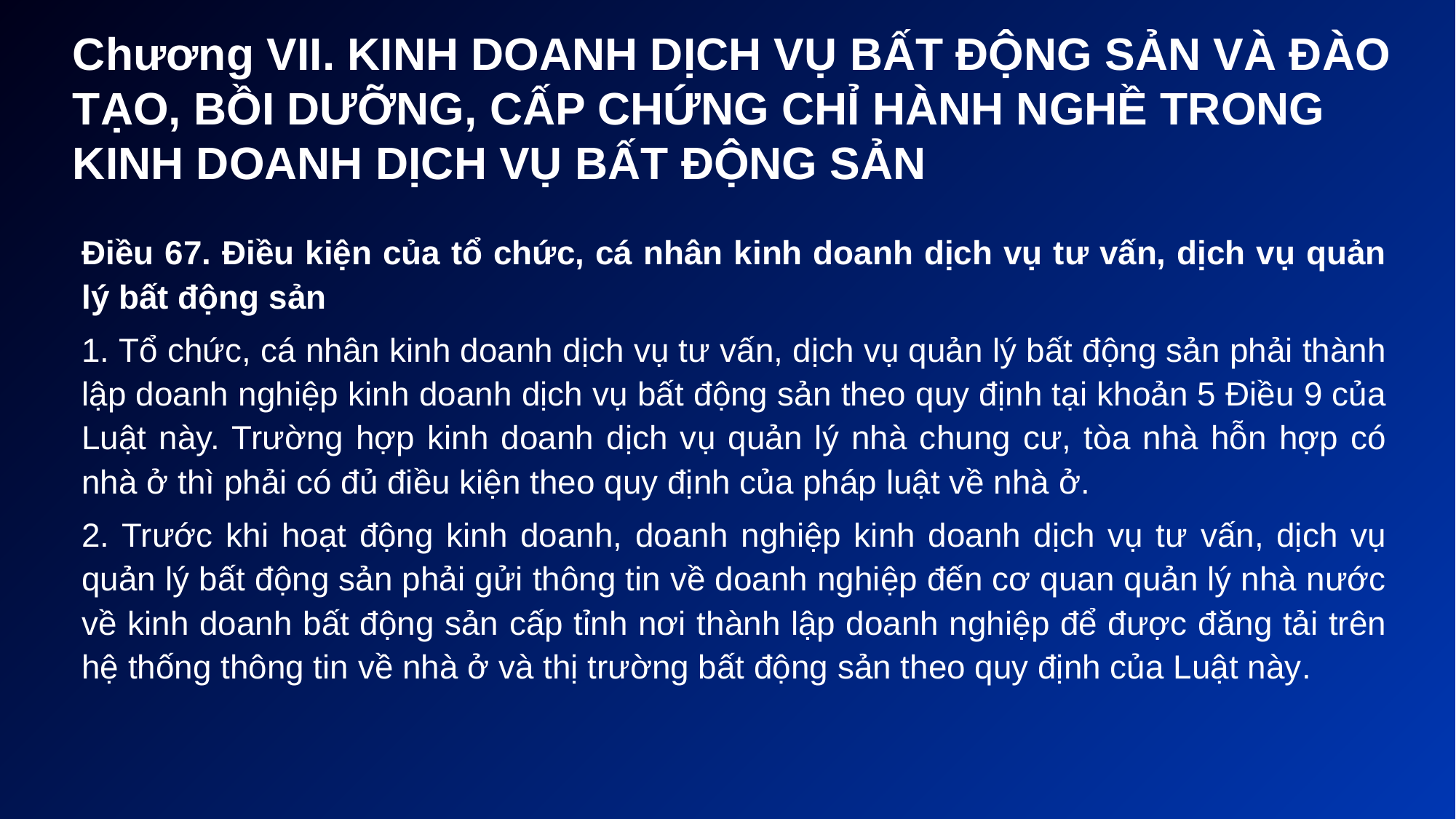

# Chương VII. KINH DOANH DỊCH VỤ BẤT ĐỘNG SẢN VÀ ĐÀO TẠO, BỒI DƯỠNG, CẤP CHỨNG CHỈ HÀNH NGHỀ TRONG KINH DOANH DỊCH VỤ BẤT ĐỘNG SẢN
Điều 67. Điều kiện của tổ chức, cá nhân kinh doanh dịch vụ tư vấn, dịch vụ quản lý bất động sản
1. Tổ chức, cá nhân kinh doanh dịch vụ tư vấn, dịch vụ quản lý bất động sản phải thành lập doanh nghiệp kinh doanh dịch vụ bất động sản theo quy định tại khoản 5 Điều 9 của Luật này. Trường hợp kinh doanh dịch vụ quản lý nhà chung cư, tòa nhà hỗn hợp có nhà ở thì phải có đủ điều kiện theo quy định của pháp luật về nhà ở.
2. Trước khi hoạt động kinh doanh, doanh nghiệp kinh doanh dịch vụ tư vấn, dịch vụ quản lý bất động sản phải gửi thông tin về doanh nghiệp đến cơ quan quản lý nhà nước về kinh doanh bất động sản cấp tỉnh nơi thành lập doanh nghiệp để được đăng tải trên hệ thống thông tin về nhà ở và thị trường bất động sản theo quy định của Luật này.